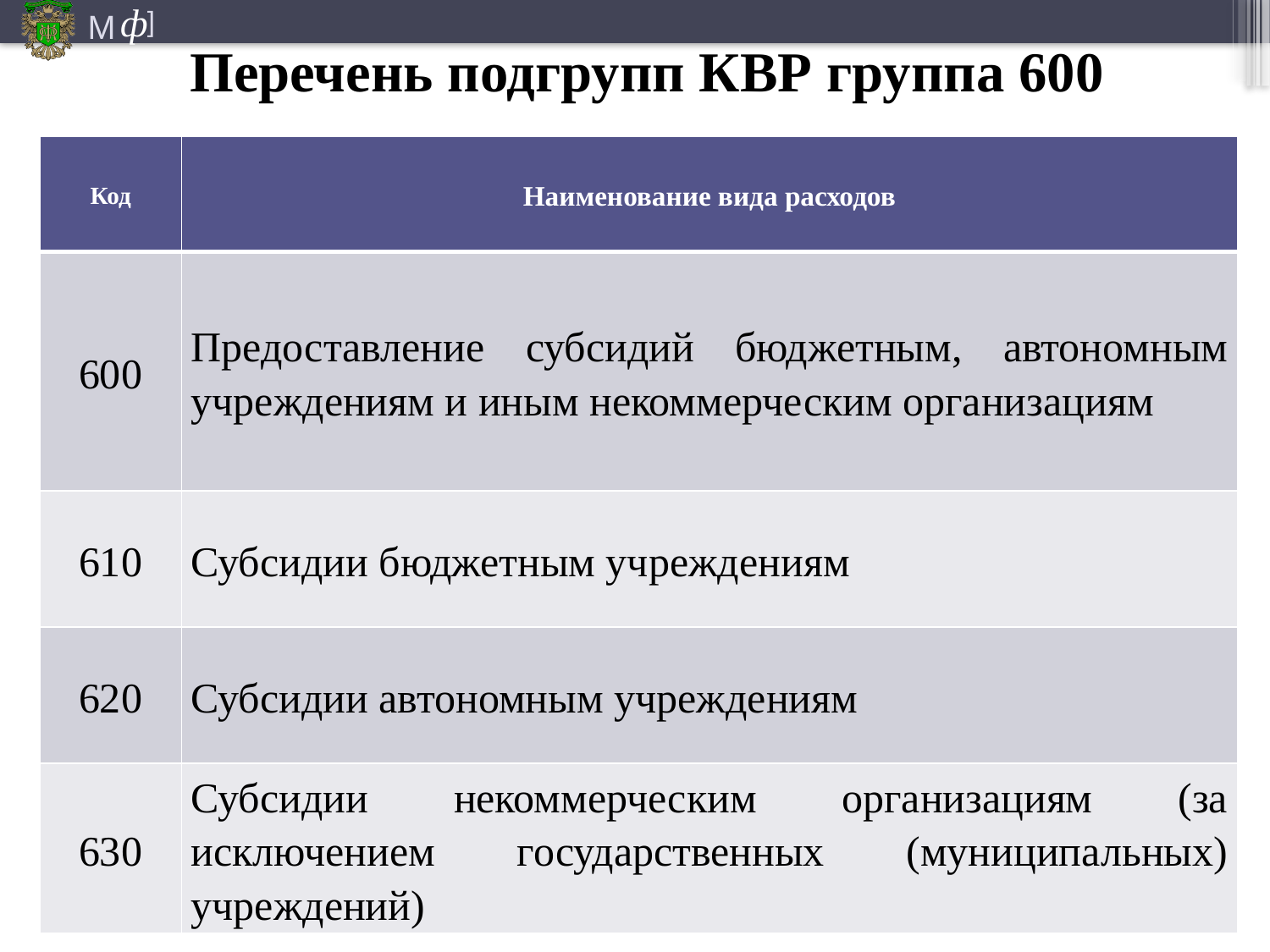

# Перечень подгрупп КВР группа 600
| Код | Наименование вида расходов |
| --- | --- |
| 600 | Предоставление субсидий бюджетным, автономным учреждениям и иным некоммерческим организациям |
| 610 | Субсидии бюджетным учреждениям |
| 620 | Субсидии автономным учреждениям |
| 630 | Субсидии некоммерческим организациям (за исключением государственных (муниципальных) учреждений) |